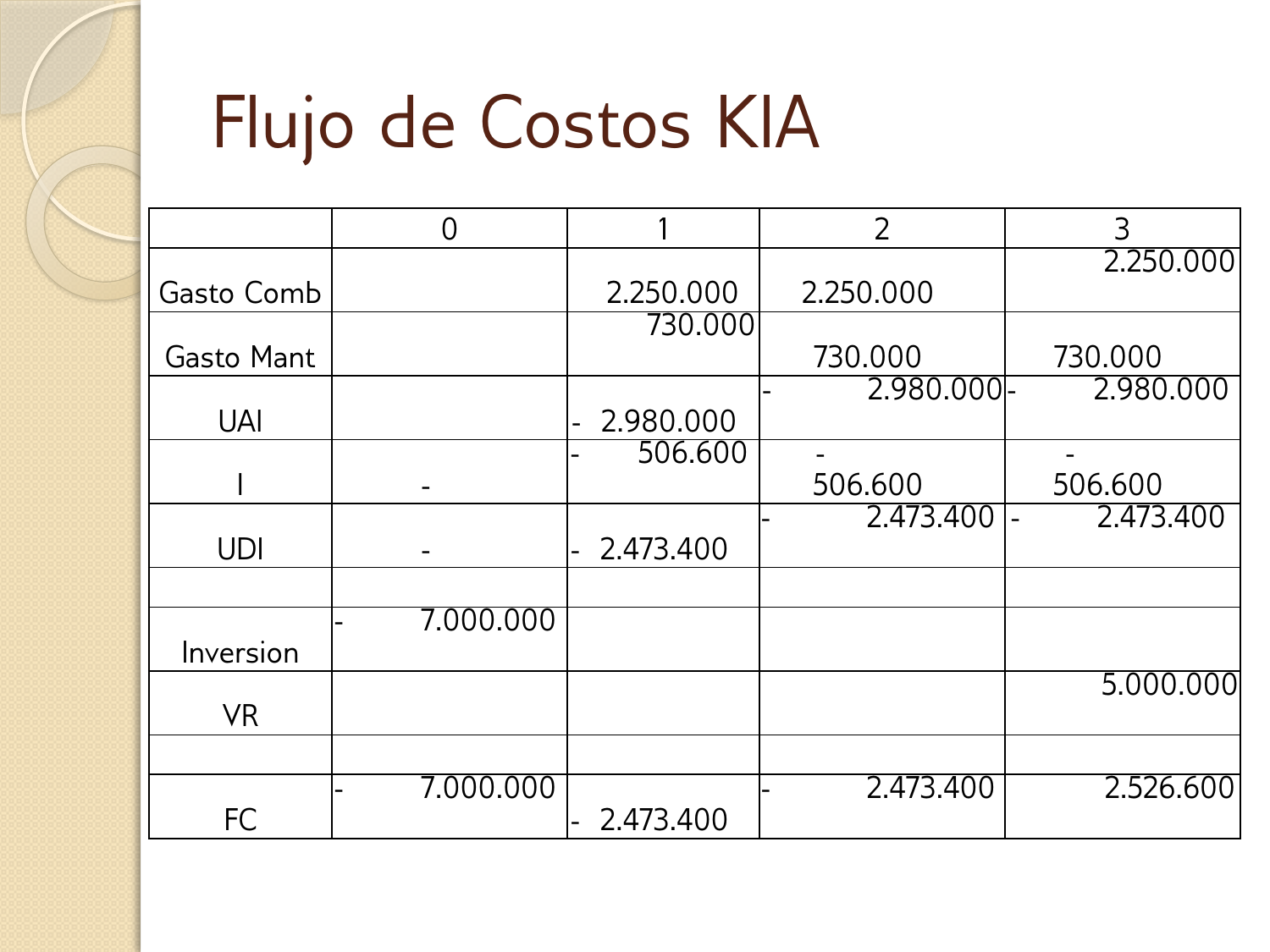

# Flujo de Costos KIA
|  | 0 | 1 | 2 | 3 |
| --- | --- | --- | --- | --- |
| Gasto Comb |  | 2.250.000 | 2.250.000 | 2.250.000 |
| Gasto Mant |  | 730.000 | 730.000 | 730.000 |
| UAI |  | - 2.980.000 | - 2.980.000 | - 2.980.000 |
| I | - | - 506.600 | - 506.600 | - 506.600 |
| UDI | - | - 2.473.400 | - 2.473.400 | - 2.473.400 |
|  |  |  |  |  |
| Inversion | - 7.000.000 |  |  |  |
| VR |  |  |  | 5.000.000 |
|  |  |  |  |  |
| FC | - 7.000.000 | - 2.473.400 | - 2.473.400 | 2.526.600 |